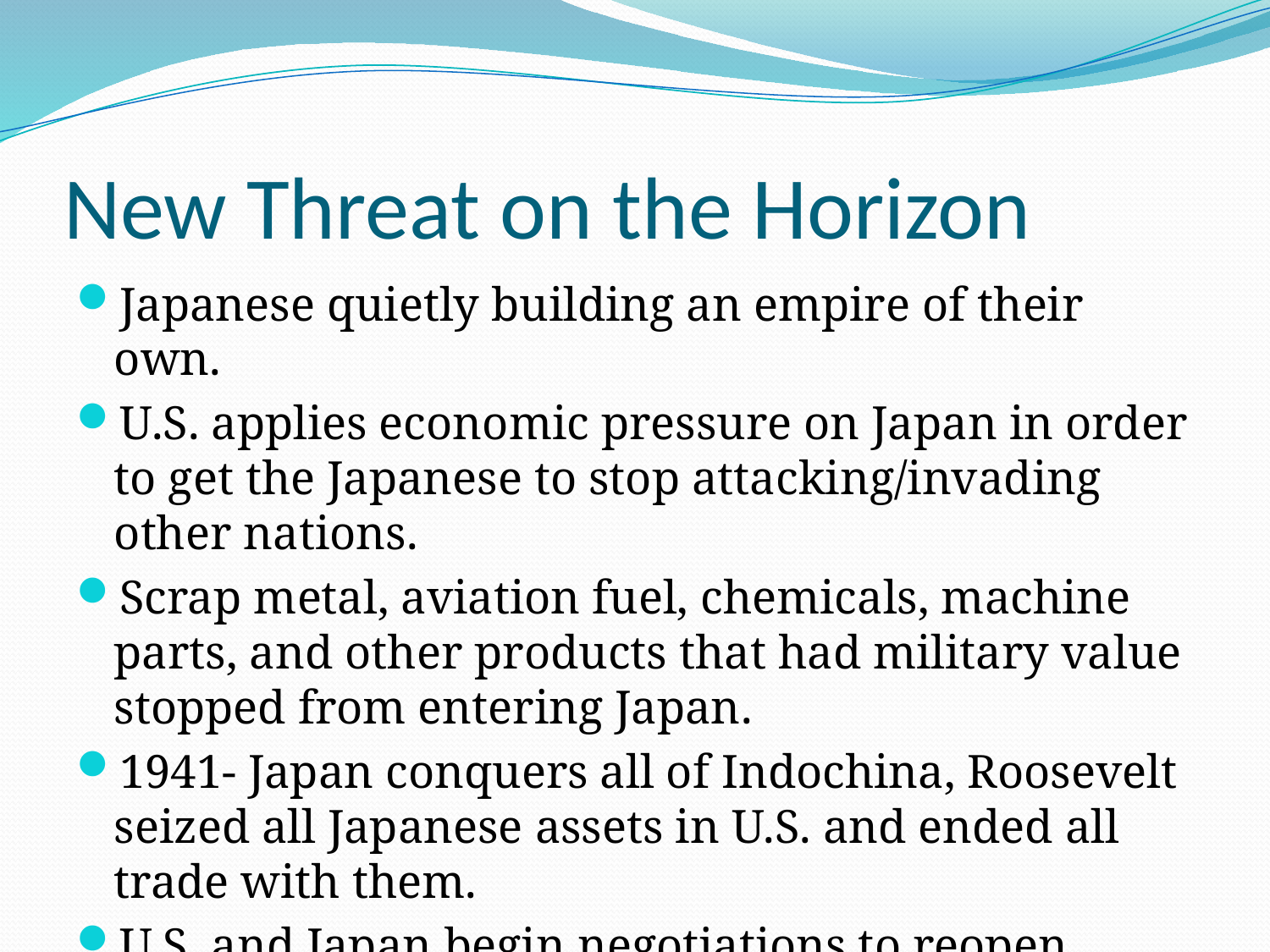

# New Threat on the Horizon
Japanese quietly building an empire of their own.
U.S. applies economic pressure on Japan in order to get the Japanese to stop attacking/invading other nations.
Scrap metal, aviation fuel, chemicals, machine parts, and other products that had military value stopped from entering Japan.
1941- Japan conquers all of Indochina, Roosevelt seized all Japanese assets in U.S. and ended all trade with them.
U.S. and Japan begin negotiations to reopen trade